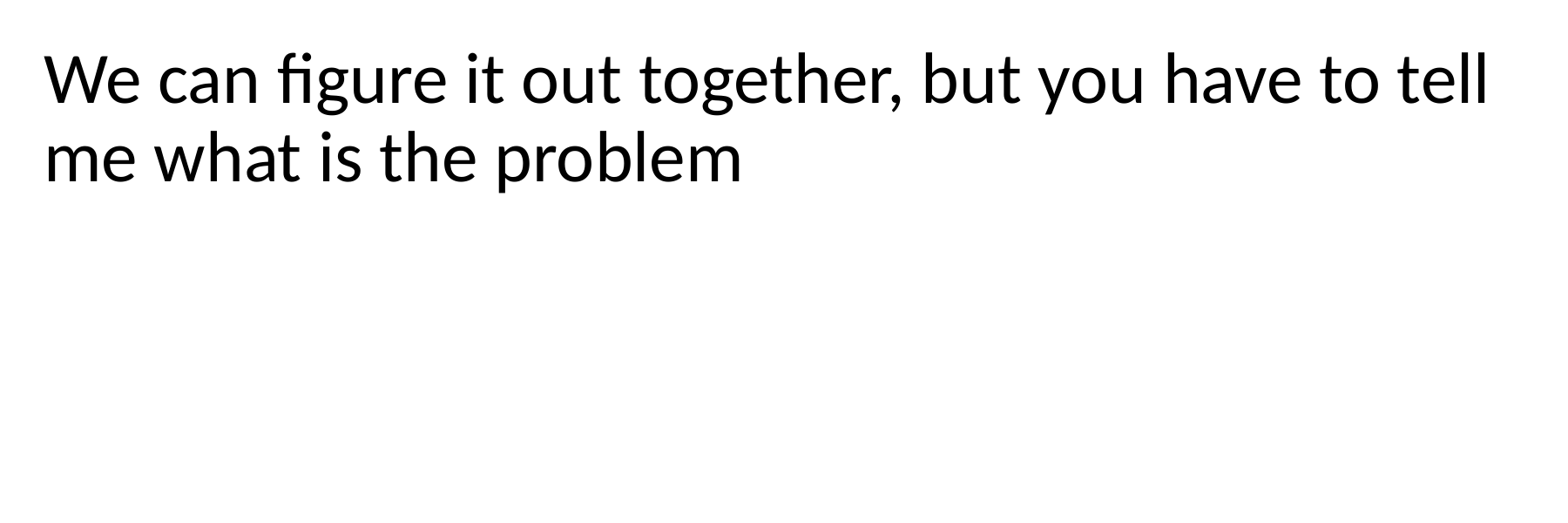

We can figure it out together, but you have to tell me what is the problem